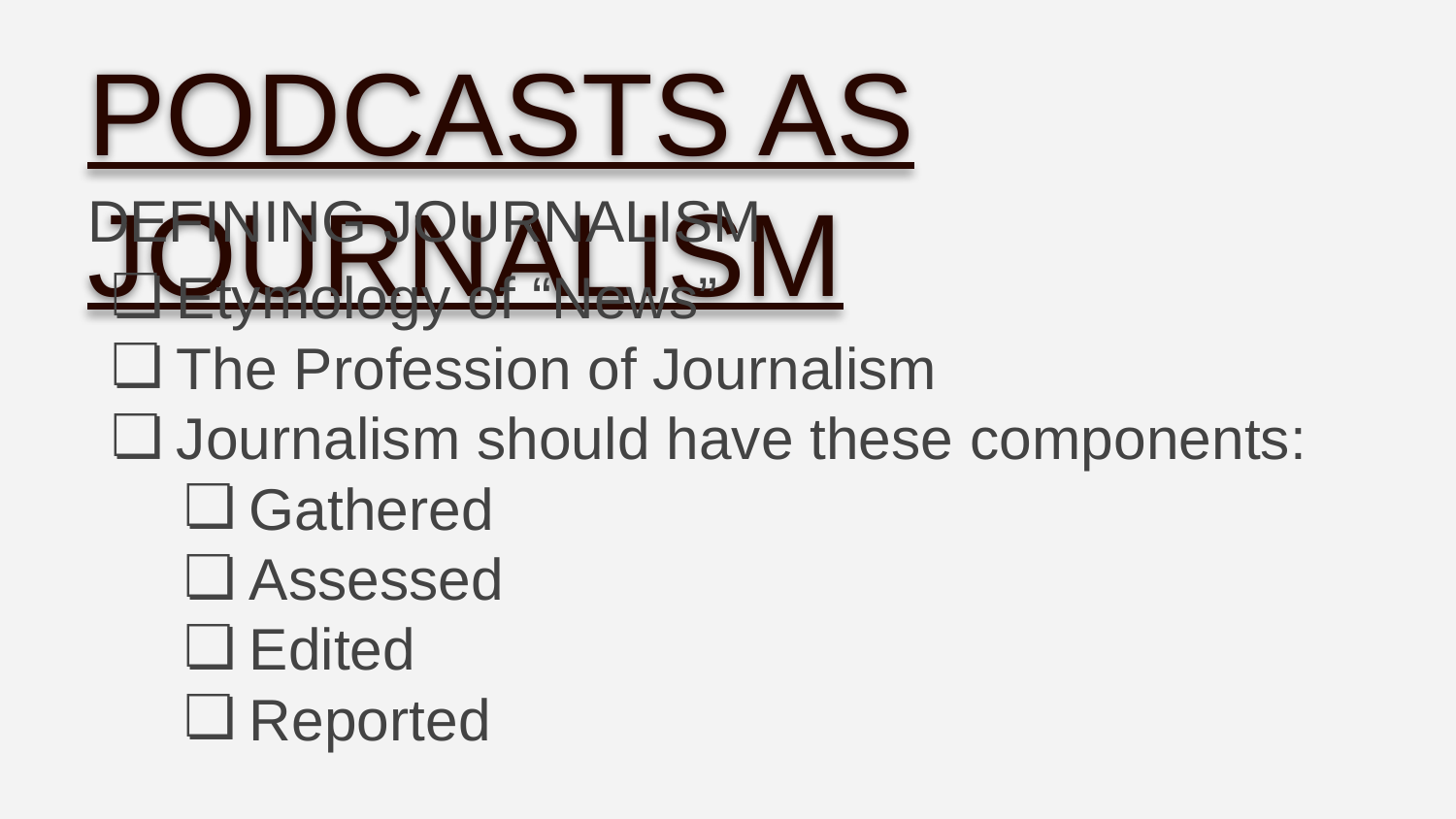

PODCASTS AS JOURNALISM
DEFINING JOURNALISM
Etymology of “News”
The Profession of Journalism
Journalism should have these components:
Gathered
Assessed
Edited
Reported